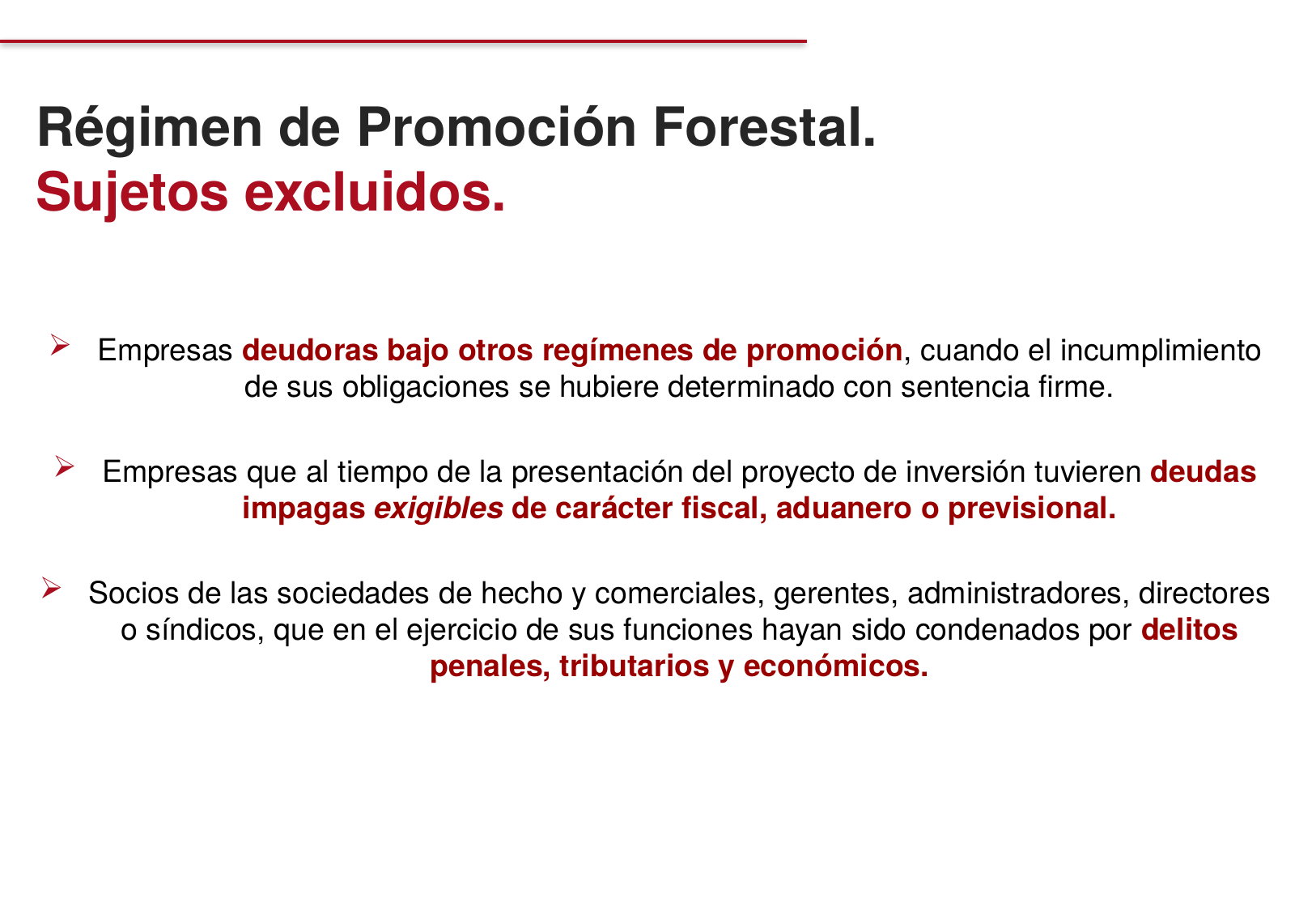

Régimen de Promoción Forestal.
Sujetos excluidos.

Empresas deudoras bajo otros regímenes de promoción, cuando el incumplimiento de sus obligaciones se hubiere determinado con sentencia firme.

Empresas que al tiempo de la presentación del proyecto de inversión tuvieren deudas impagas exigibles de carácter fiscal, aduanero o previsional.

Socios de las sociedades de hecho y comerciales, gerentes, administradores, directores o síndicos, que en el ejercicio de sus funciones hayan sido condenados por delitos penales, tributarios y económicos.